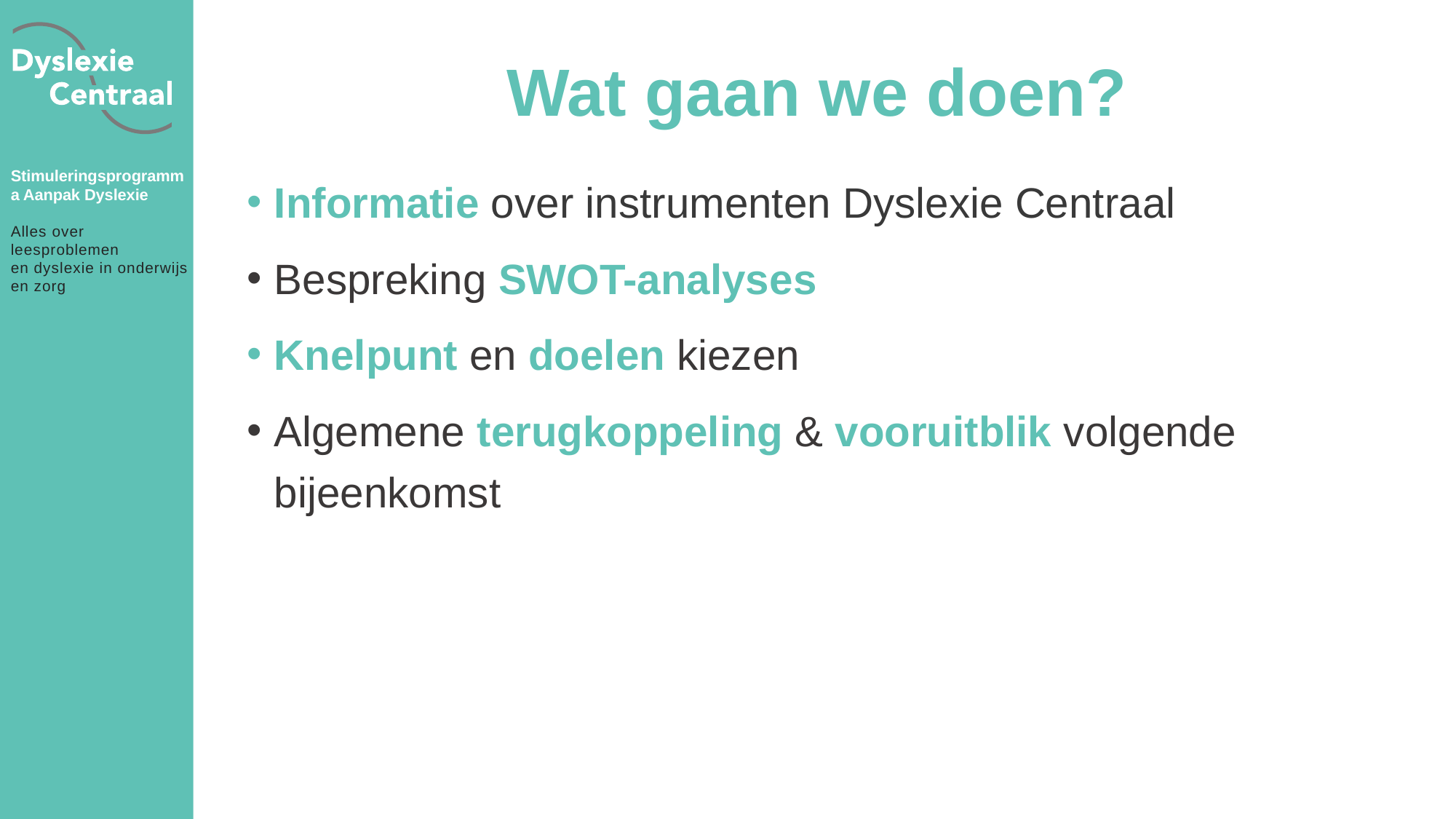

# Wat gaan we doen?
Informatie over instrumenten Dyslexie Centraal
Bespreking SWOT-analyses
Knelpunt en doelen kiezen
Algemene terugkoppeling & vooruitblik volgende bijeenkomst